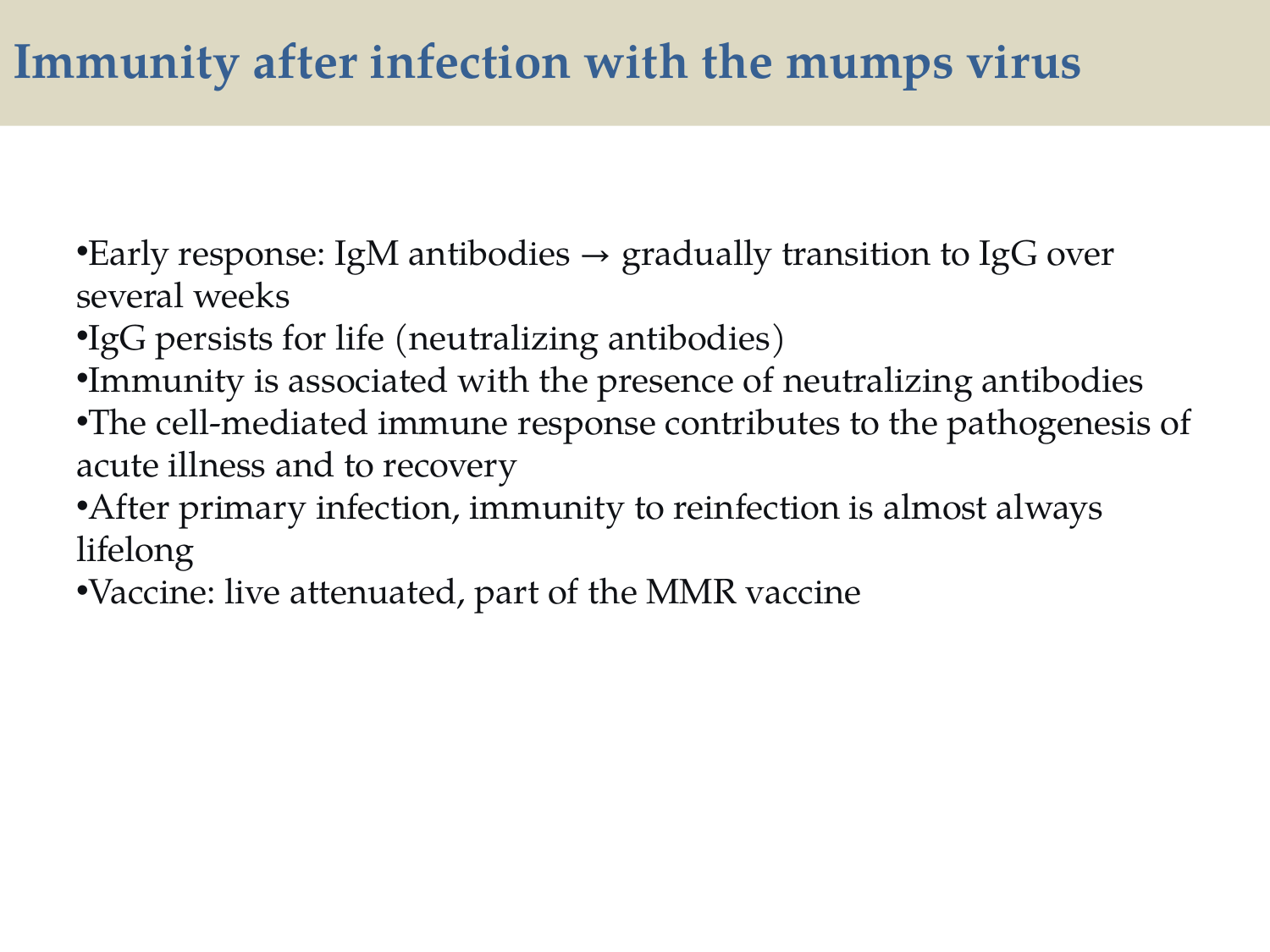

# Immunity after infection with the mumps virus
Early response: IgM antibodies → gradually transition to IgG over several weeks
IgG persists for life (neutralizing antibodies)
Immunity is associated with the presence of neutralizing antibodies
The cell-mediated immune response contributes to the pathogenesis of acute illness and to recovery
After primary infection, immunity to reinfection is almost always lifelong
Vaccine: live attenuated, part of the MMR vaccine